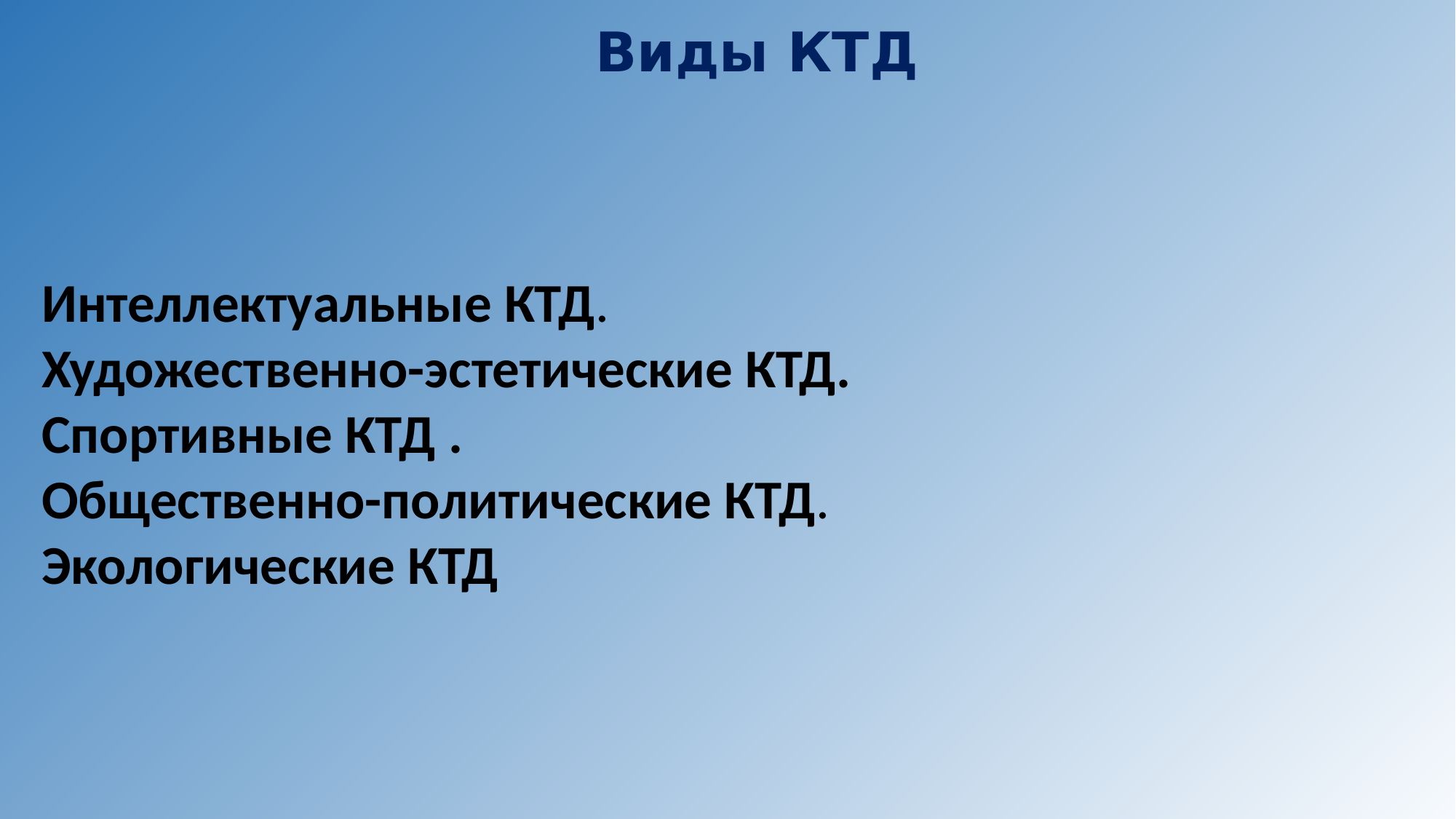

Виды КТД
Интеллектуальные КТД.
Художественно-эстетические КТД.
Спортивные КТД .
Общественно-политические КТД.
Экологические КТД